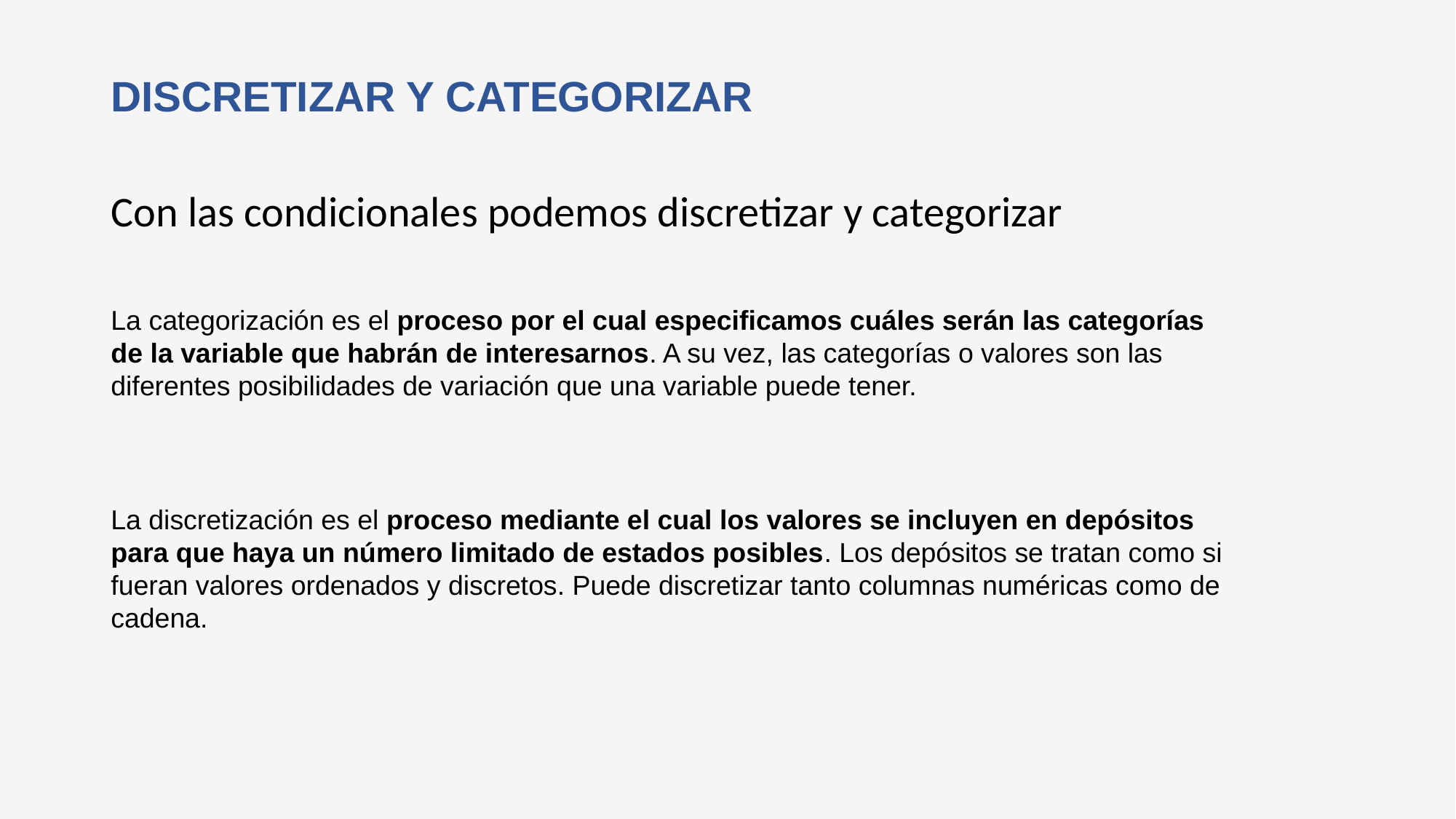

# DISCRETIZAR Y CATEGORIZAR
Con las condicionales podemos discretizar y categorizar
La categorización es el proceso por el cual especificamos cuáles serán las categorías de la variable que habrán de interesarnos. A su vez, las categorías o valores son las diferentes posibilidades de variación que una variable puede tener.
La discretización es el proceso mediante el cual los valores se incluyen en depósitos para que haya un número limitado de estados posibles. Los depósitos se tratan como si fueran valores ordenados y discretos. Puede discretizar tanto columnas numéricas como de cadena.